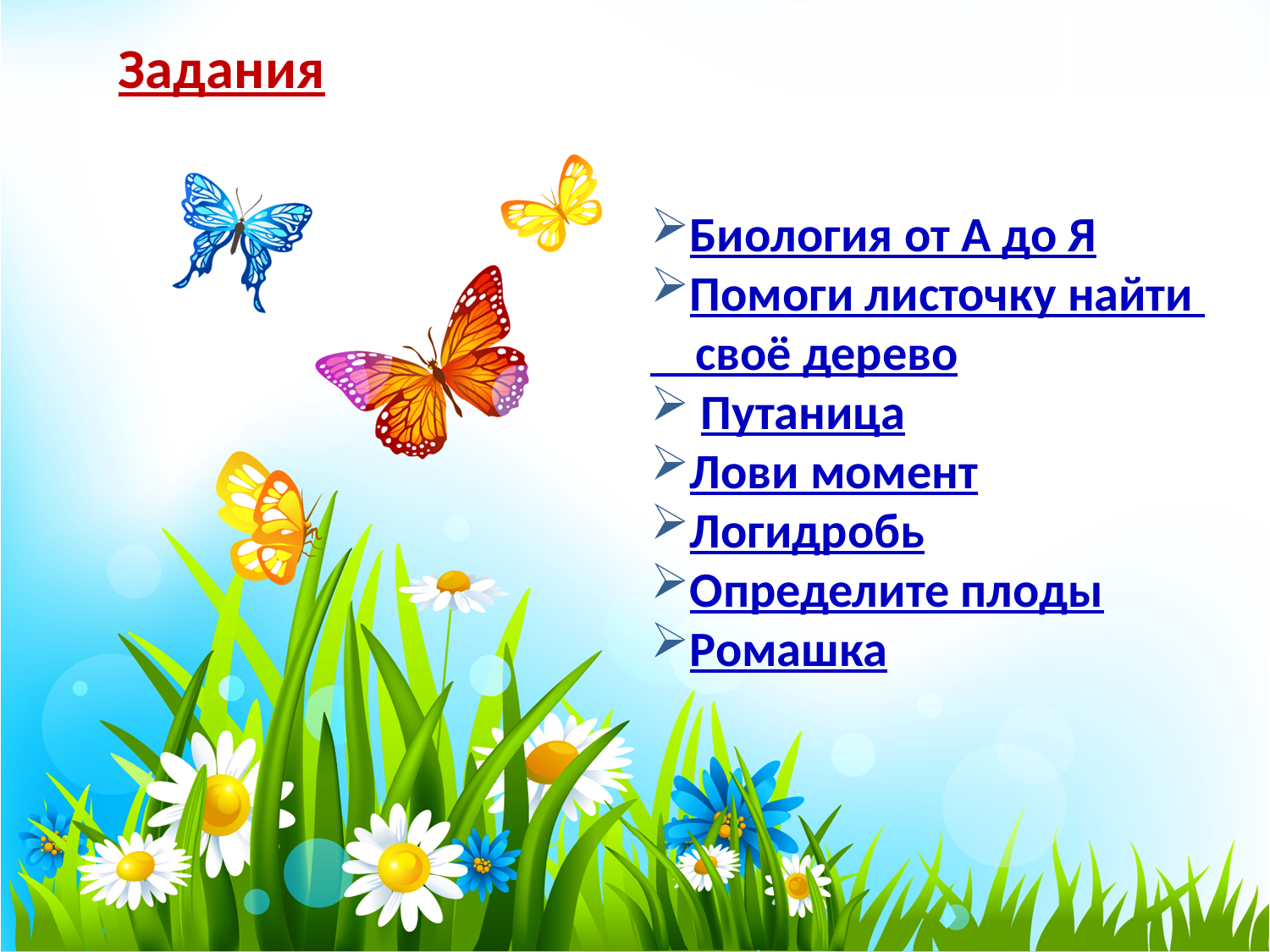

Задания
Биология от А до Я
Помоги листочку найти
    своё дерево
 Путаница
Лови момент
Логидробь
Определите плоды
Ромашка